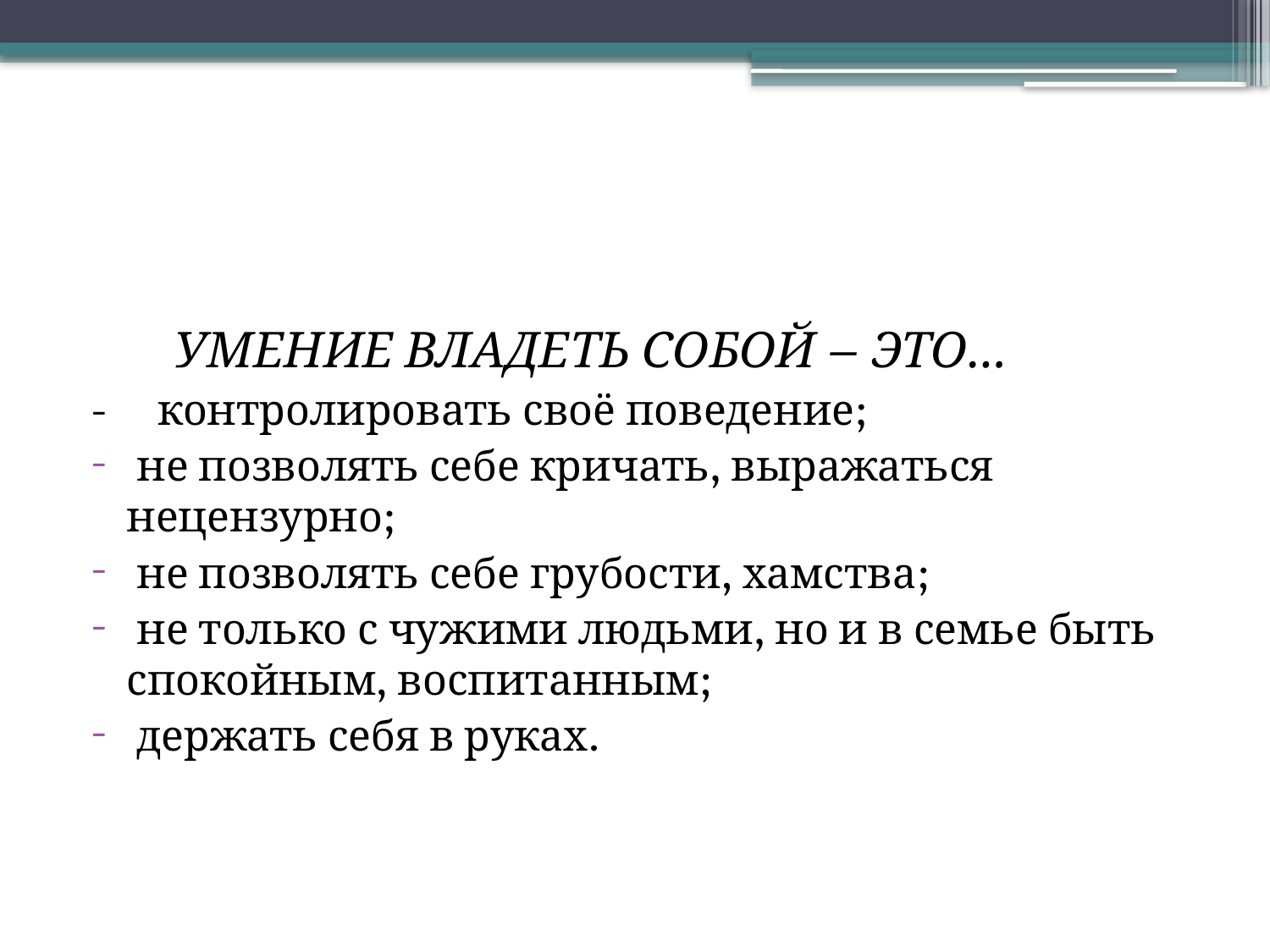

#
       УМЕНИЕ ВЛАДЕТЬ СОБОЙ – ЭТО…
-     контролировать своё поведение;
 не позволять себе кричать, выражаться нецензурно;
 не позволять себе грубости, хамства;
 не только с чужими людьми, но и в семье быть  спокойным, воспитанным;
 держать себя в руках.